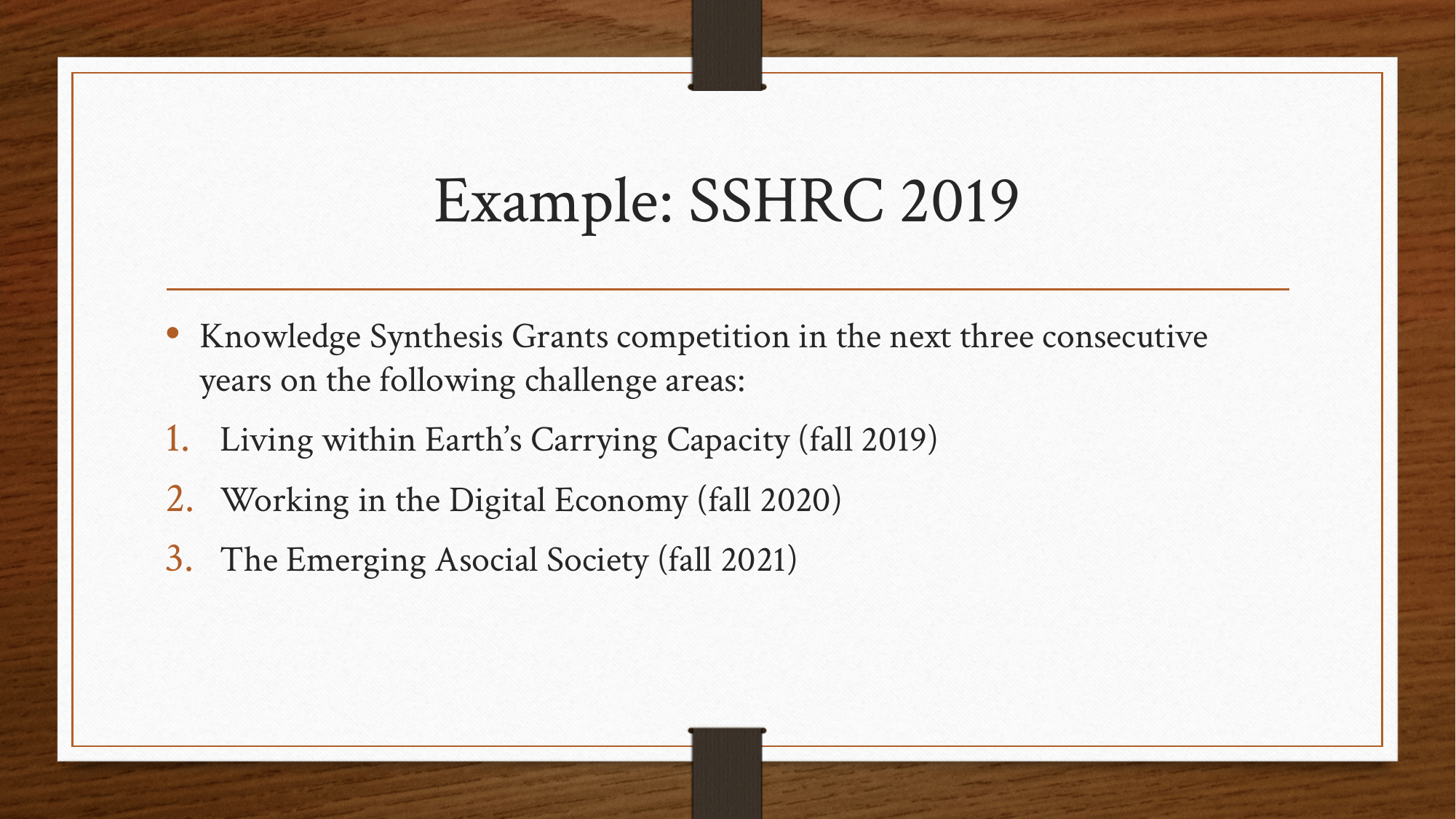

# Example: SSHRC 2019
Knowledge Synthesis Grants competition in the next three consecutive years on the following challenge areas:
Living within Earth’s Carrying Capacity (fall 2019)
Working in the Digital Economy (fall 2020)
The Emerging Asocial Society (fall 2021)